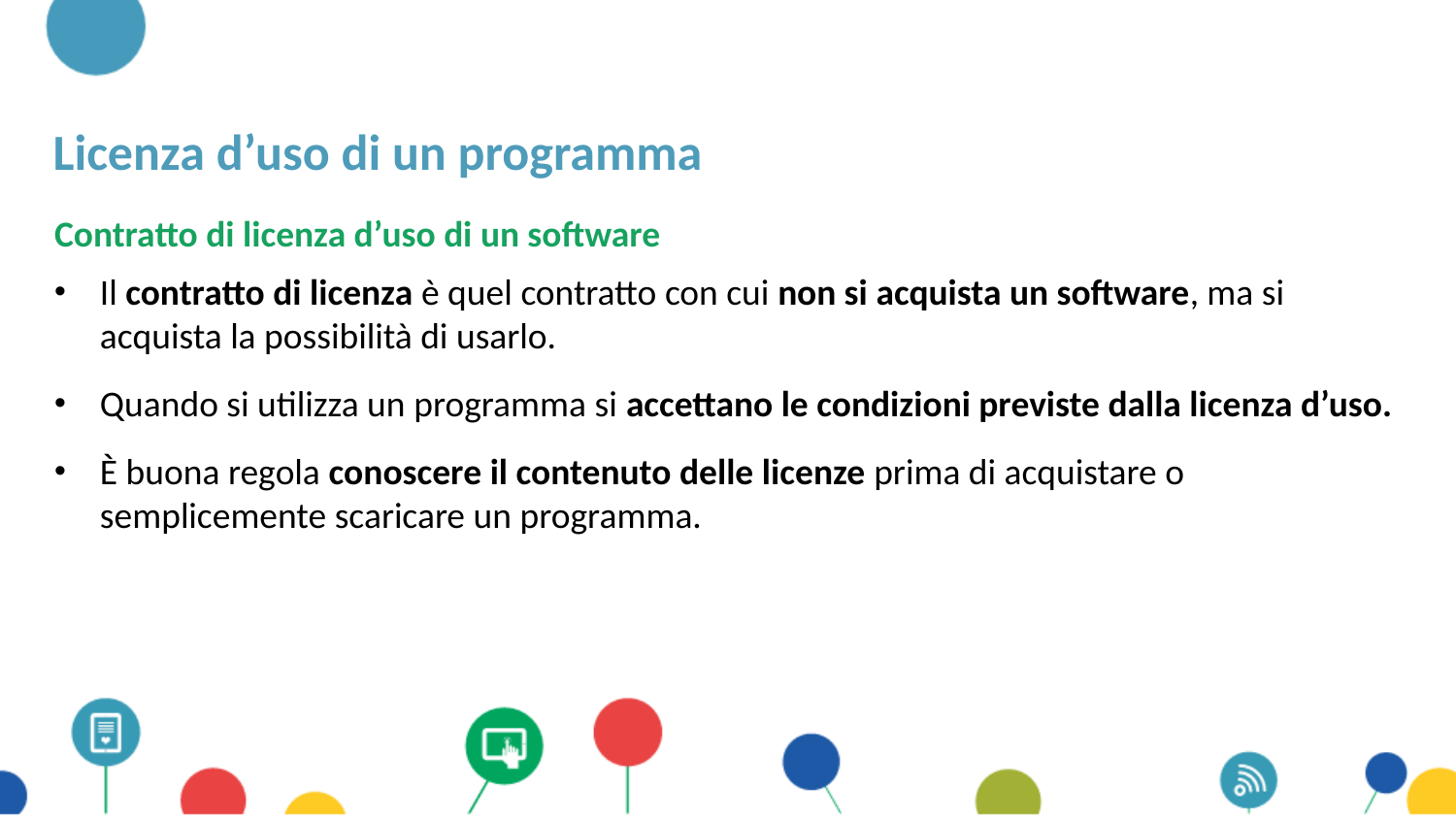

# Licenza d’uso di un programma
Contratto di licenza d’uso di un software
Il contratto di licenza è quel contratto con cui non si acquista un software, ma si acquista la possibilità di usarlo.
Quando si utilizza un programma si accettano le condizioni previste dalla licenza d’uso.
È buona regola conoscere il contenuto delle licenze prima di acquistare o semplicemente scaricare un programma.